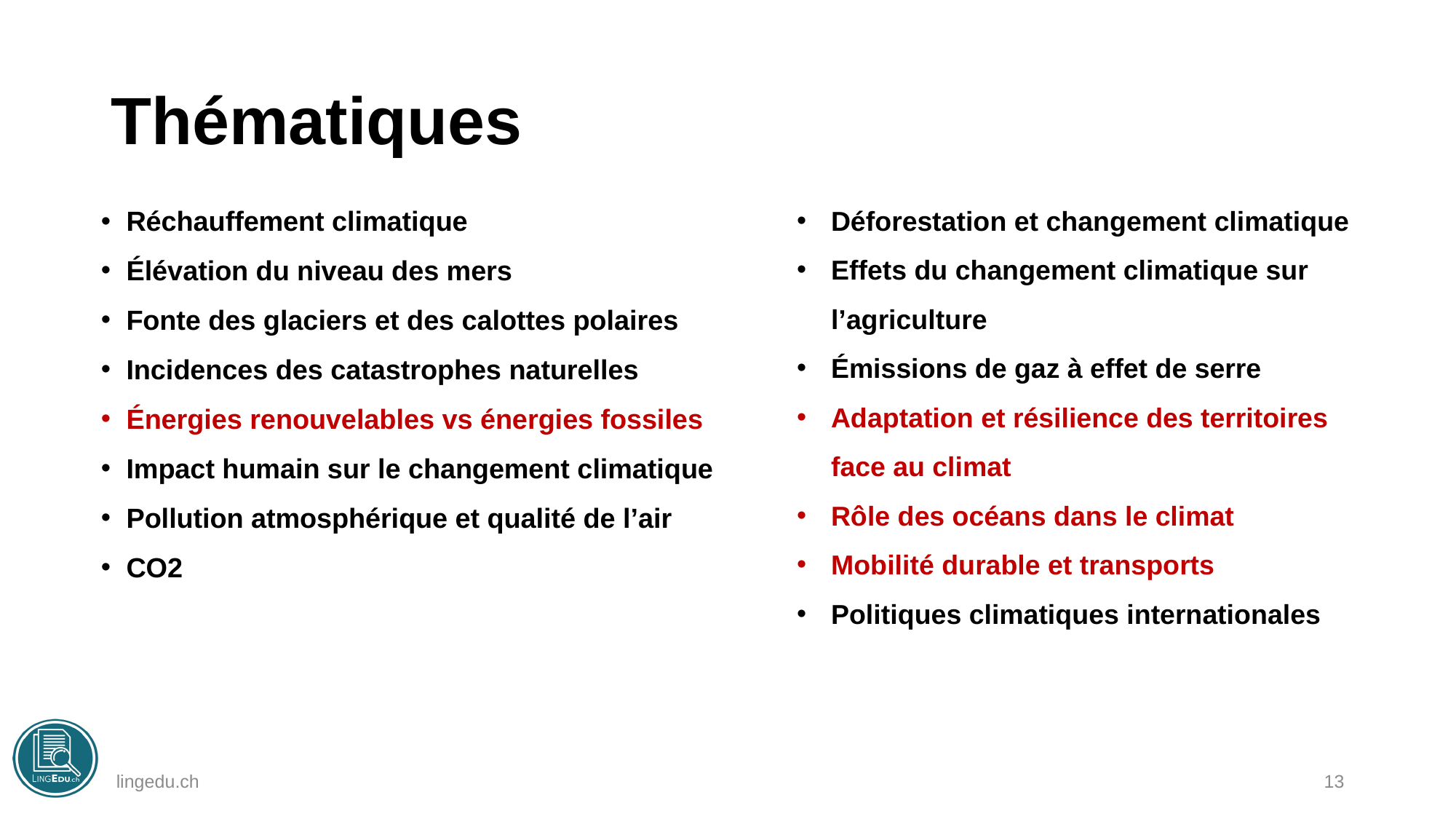

# Thématiques
Déforestation et changement climatique
Effets du changement climatique sur l’agriculture
Émissions de gaz à effet de serre
Adaptation et résilience des territoires face au climat
Rôle des océans dans le climat
Mobilité durable et transports
Politiques climatiques internationales
Réchauffement climatique
Élévation du niveau des mers
Fonte des glaciers et des calottes polaires
Incidences des catastrophes naturelles
Énergies renouvelables vs énergies fossiles
Impact humain sur le changement climatique
Pollution atmosphérique et qualité de l’air
CO2

lingedu.ch
13